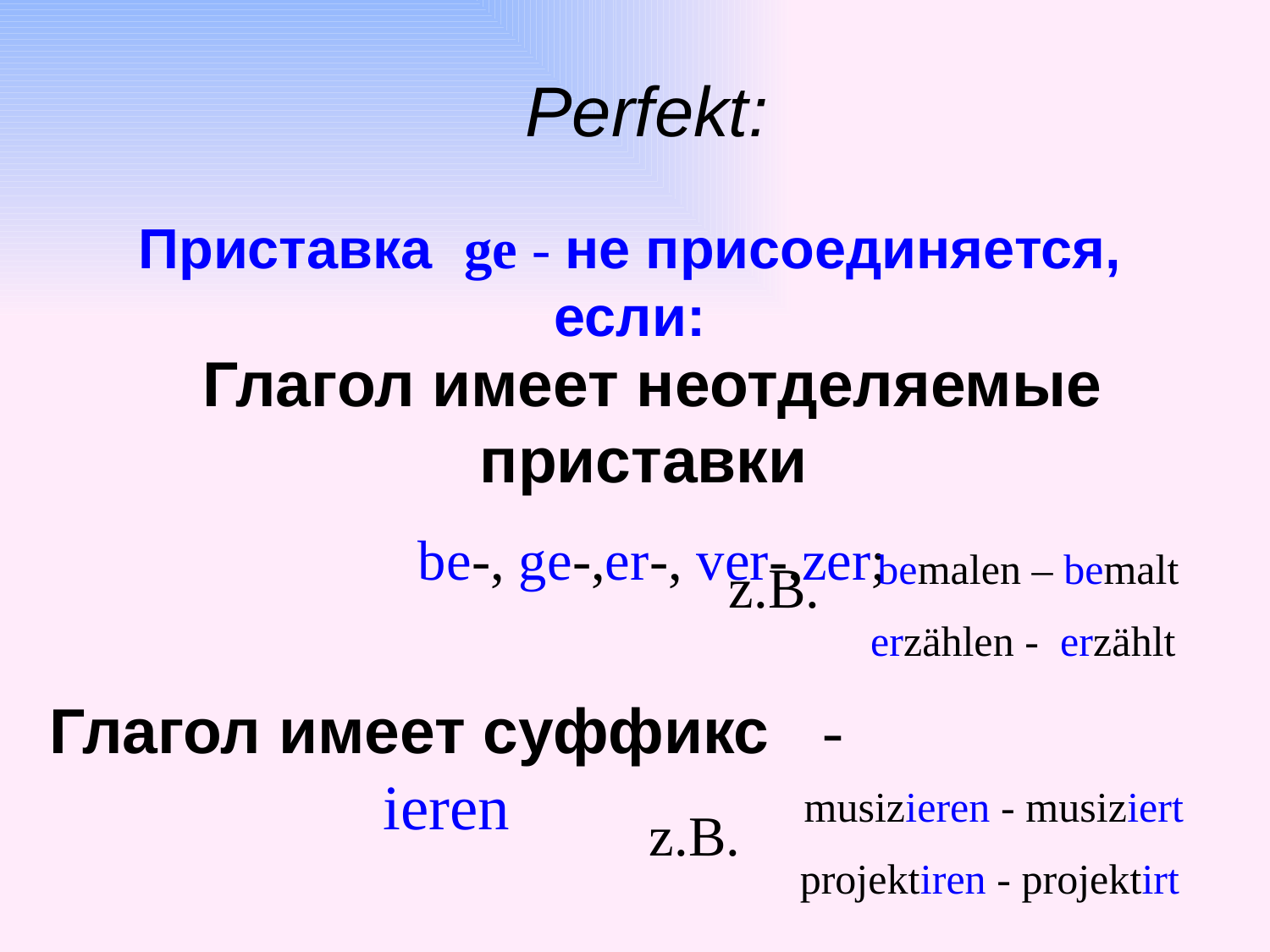

Perfekt:
Приставка  ge - не присоединяется, если:

Глагол имеет неотделяемые приставки
be-, ge-,er-, ver-,zer;

bemalen – bemalt
erzählen -  erzählt
z.B.
Глагол имеет суффикс   - ieren
musizieren - musiziert
projektiren - projektirt
z.B.